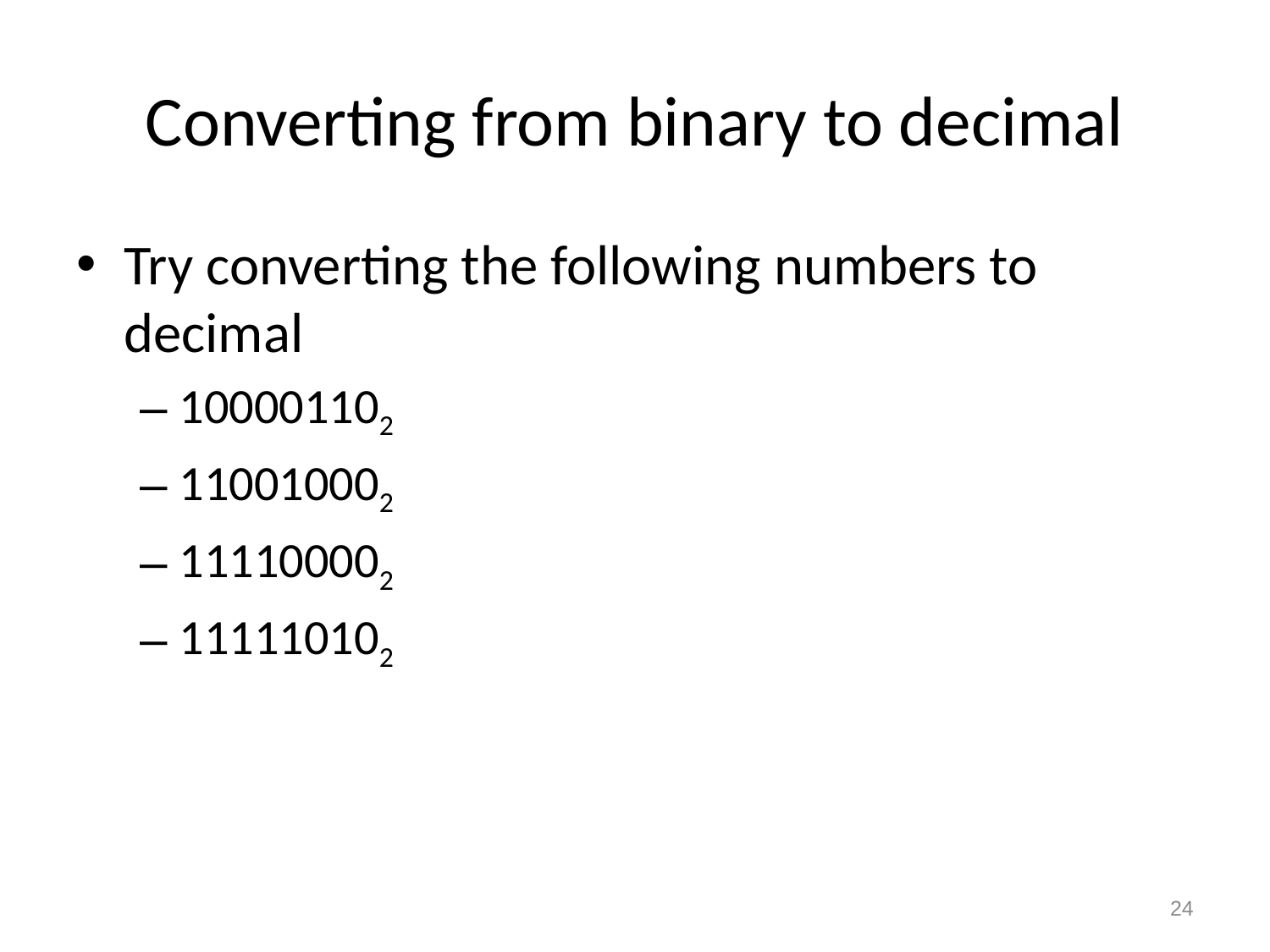

# Converting from binary to decimal
Try converting the following numbers to decimal
100001102
110010002
111100002
111110102
24